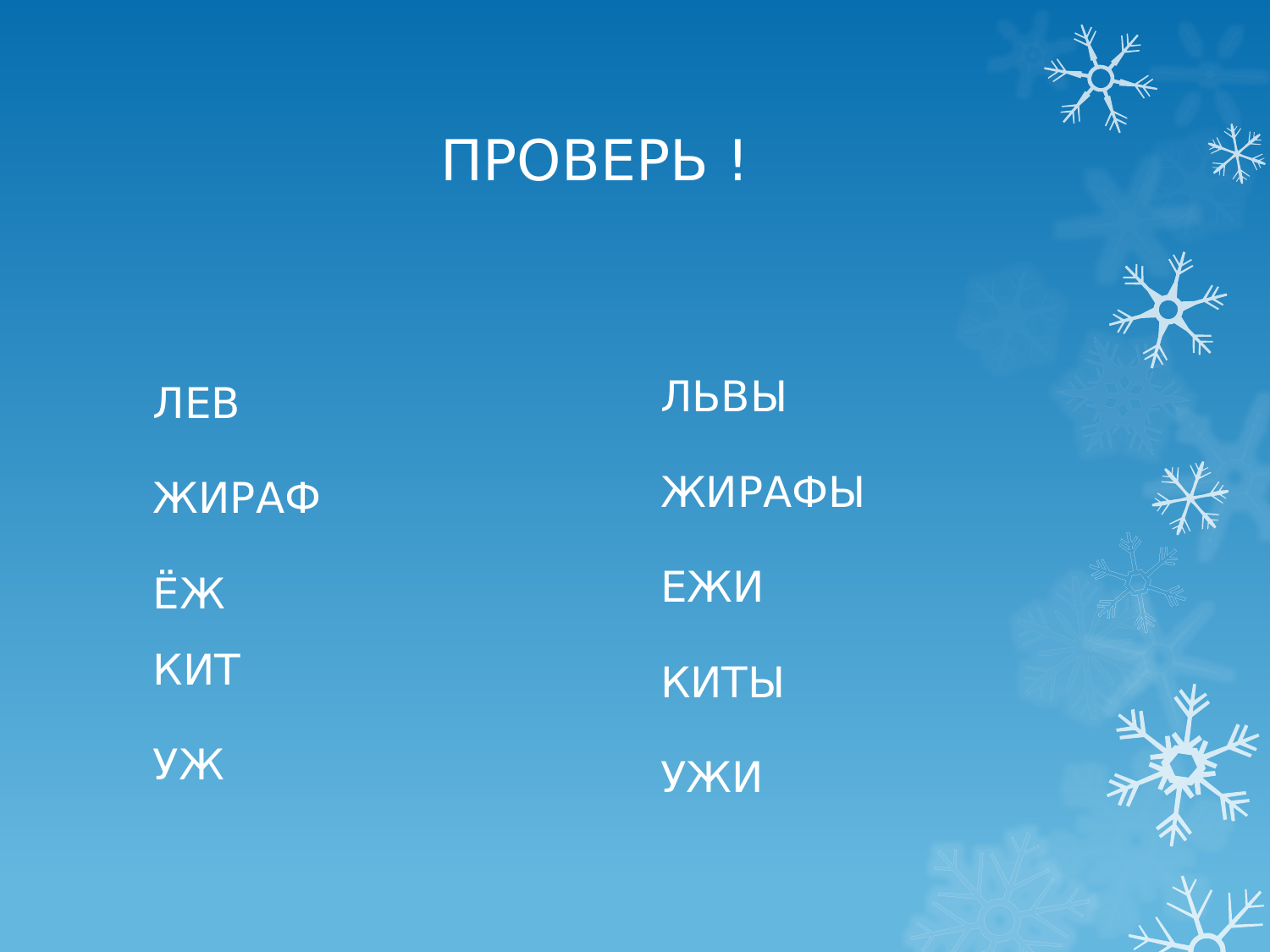

# ПРОВЕРЬ !

ЛЕВ
ЖИРАФ
ЁЖ
КИТ
УЖ
ЛЬВЫ
ЖИРАФЫ
ЕЖИ
КИТЫ
УЖИ